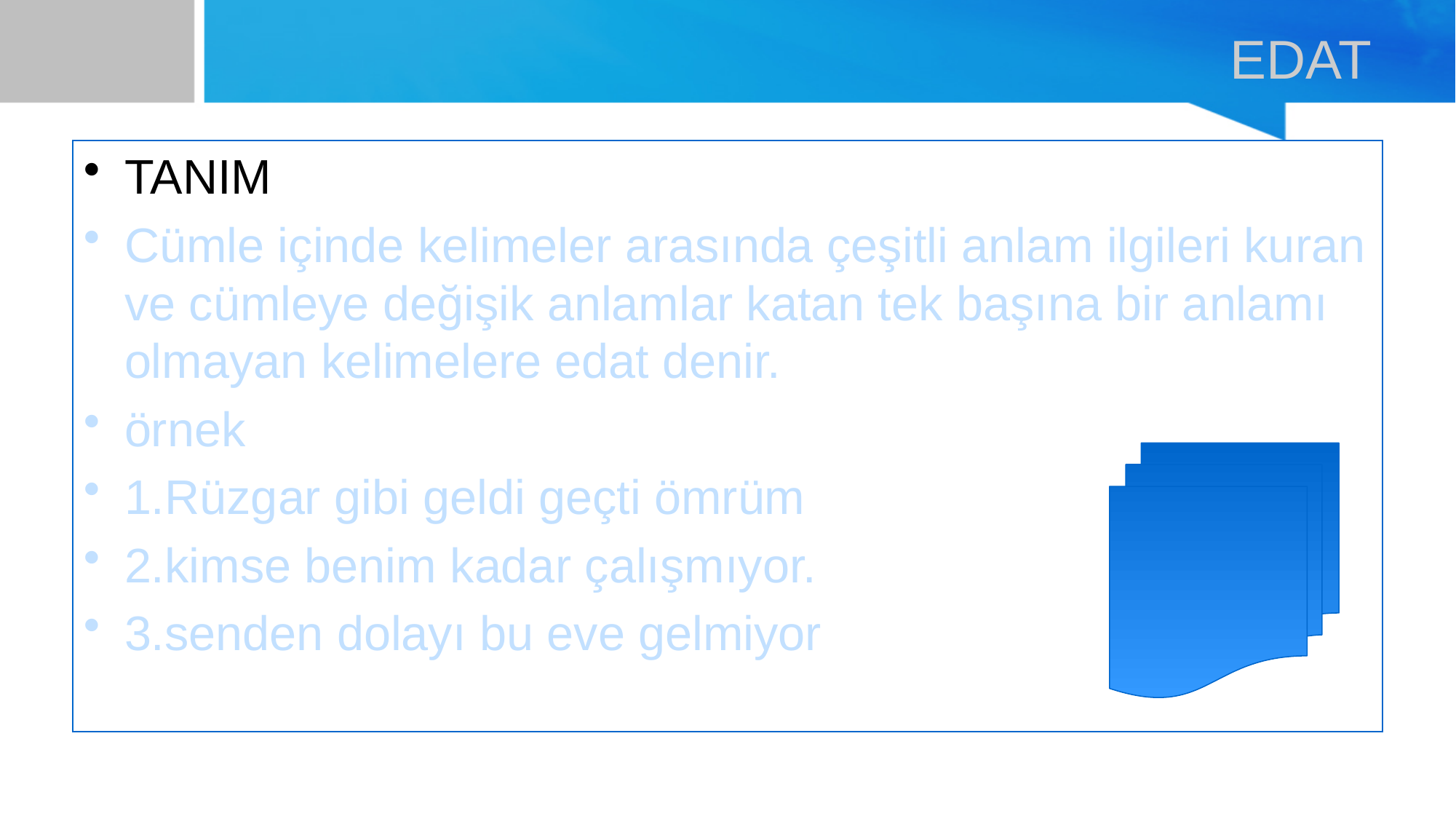

# EDAT
TANIM
Cümle içinde kelimeler arasında çeşitli anlam ilgileri kuran ve cümleye değişik anlamlar katan tek başına bir anlamı olmayan kelimelere edat denir.
örnek
1.Rüzgar gibi geldi geçti ömrüm
2.kimse benim kadar çalışmıyor.
3.senden dolayı bu eve gelmiyor